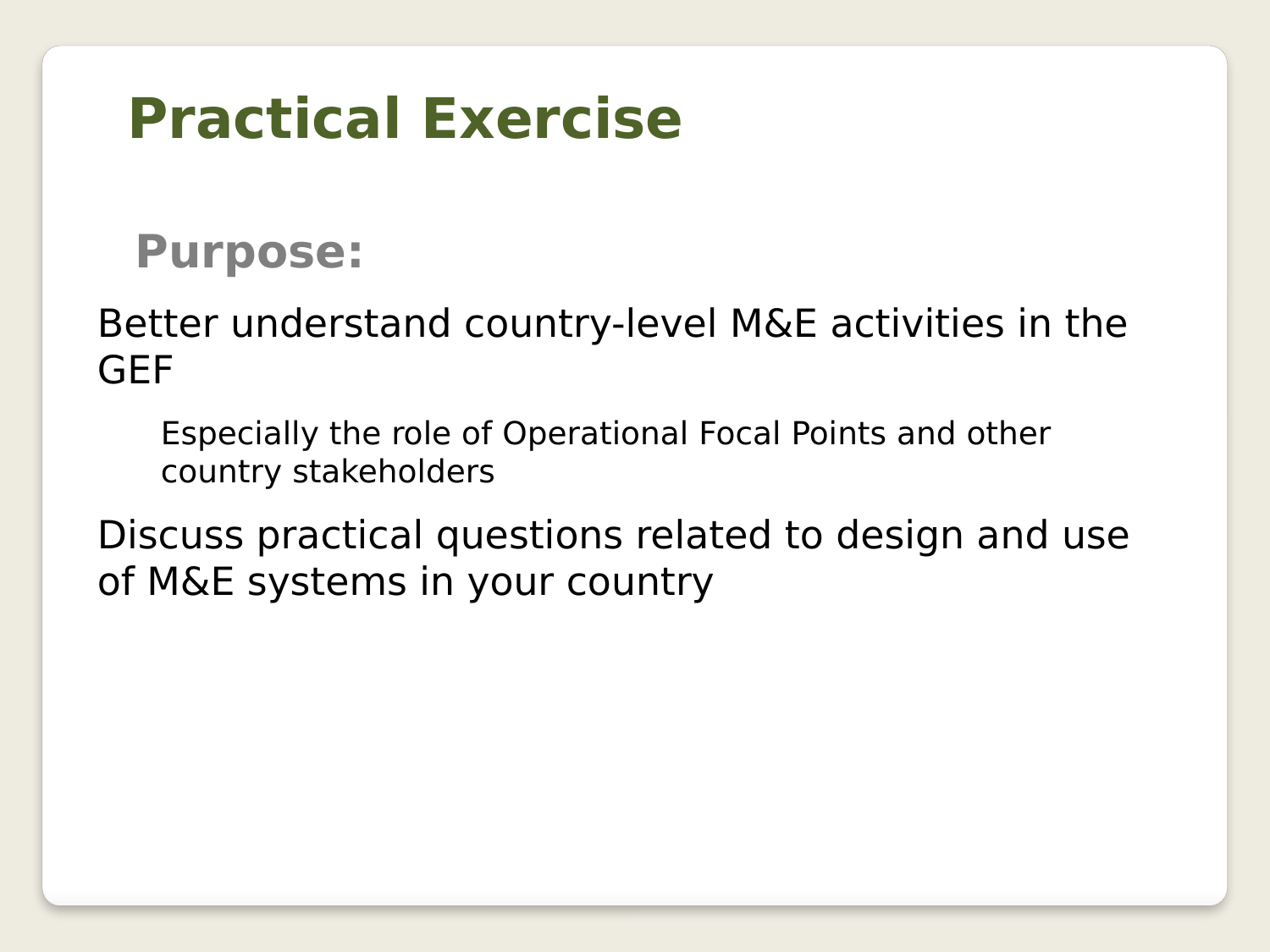

Practical Exercise
Purpose:
Better understand country-level M&E activities in the GEF
Especially the role of Operational Focal Points and other country stakeholders
Discuss practical questions related to design and use of M&E systems in your country